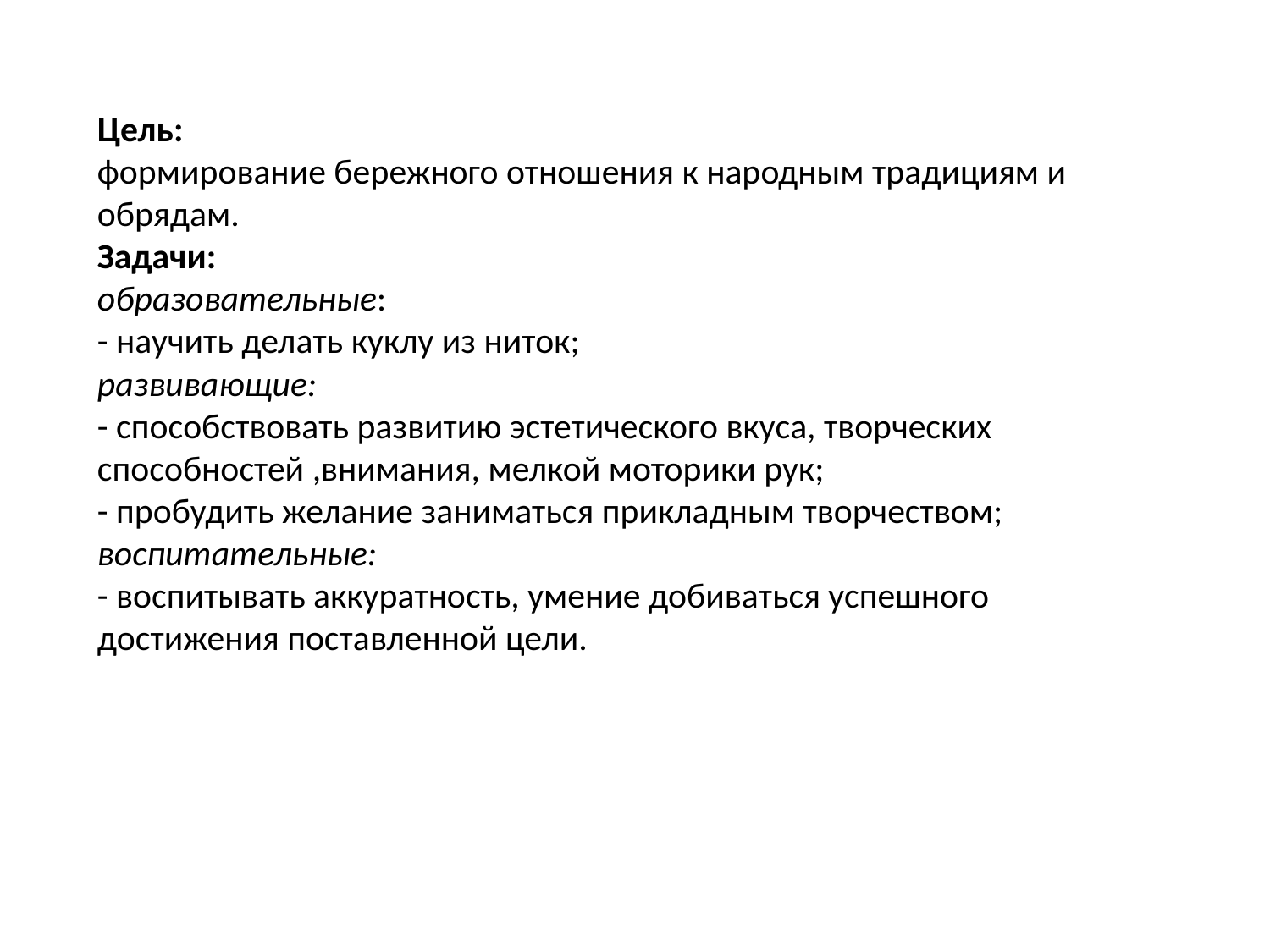

# Цель: формирование бережного отношения к народным традициям и обрядам. Задачи: образовательные: - научить делать куклу из ниток; развивающие: - способствовать развитию эстетического вкуса, творческих способностей ,внимания, мелкой моторики рук; - пробудить желание заниматься прикладным творчеством; воспитательные: - воспитывать аккуратность, умение добиваться успешного достижения поставленной цели.